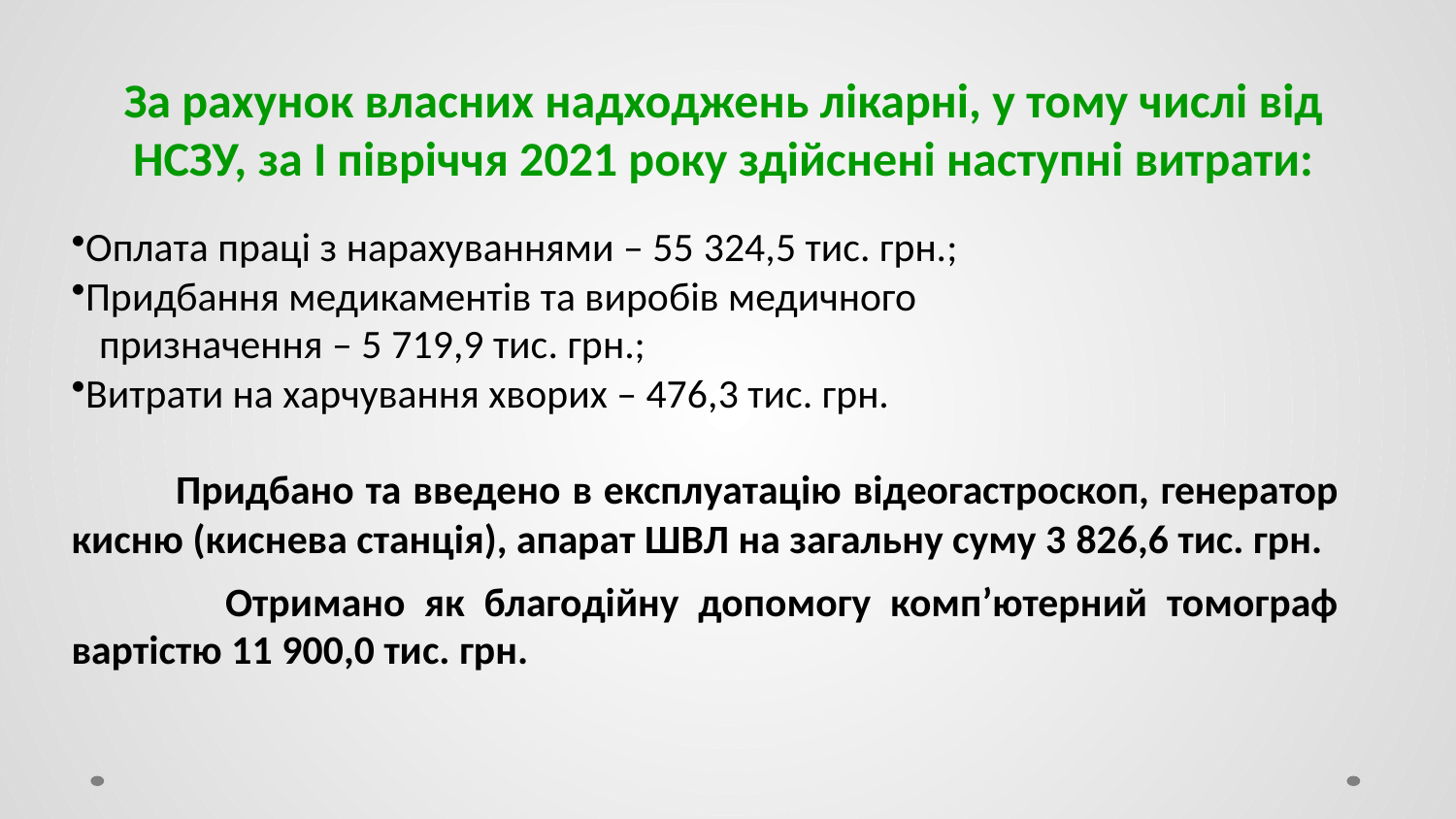

# За рахунок власних надходжень лікарні, у тому числі від НСЗУ, за І півріччя 2021 року здійснені наступні витрати:

Оплата праці з нарахуваннями – 55 324,5 тис. грн.;
Придбання медикаментів та виробів медичного
   призначення – 5 719,9 тис. грн.;
Витрати на харчування хворих – 476,3 тис. грн.

         Придбано та введено в експлуатацію відеогастроскоп, генератор кисню (киснева станція), апарат ШВЛ на загальну суму 3 826,6 тис. грн.

        Отримано як благодійну допомогу комп’ютерний томограф вартістю 11 900,0 тис. грн.